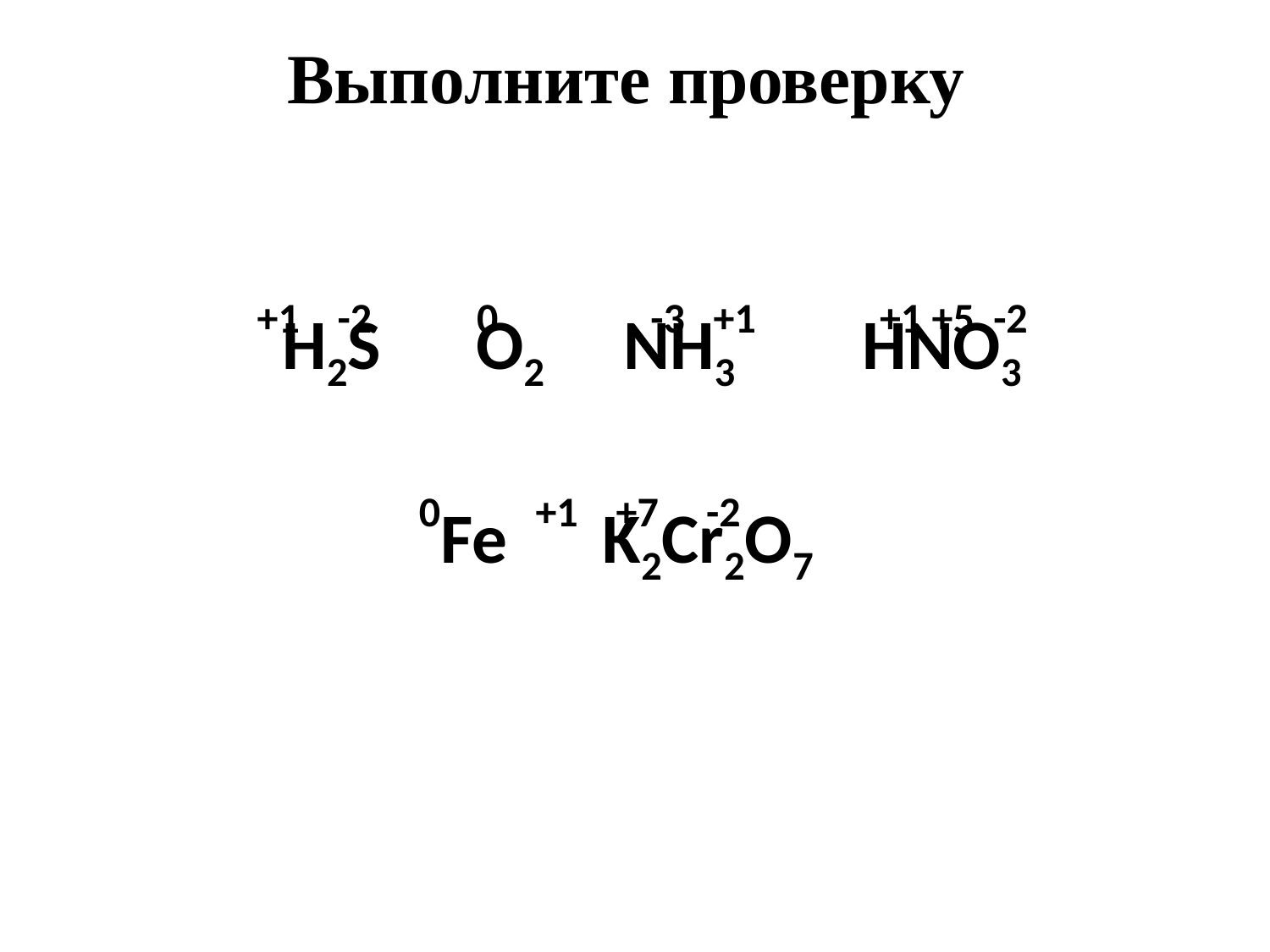

Выполните проверку

                   +1    -2           0                -3   +1             +1 +5  -2
             H2S      O2     NH3        HNO3

                                    0          +1    +7     -2
Fe      K2Cr2O7